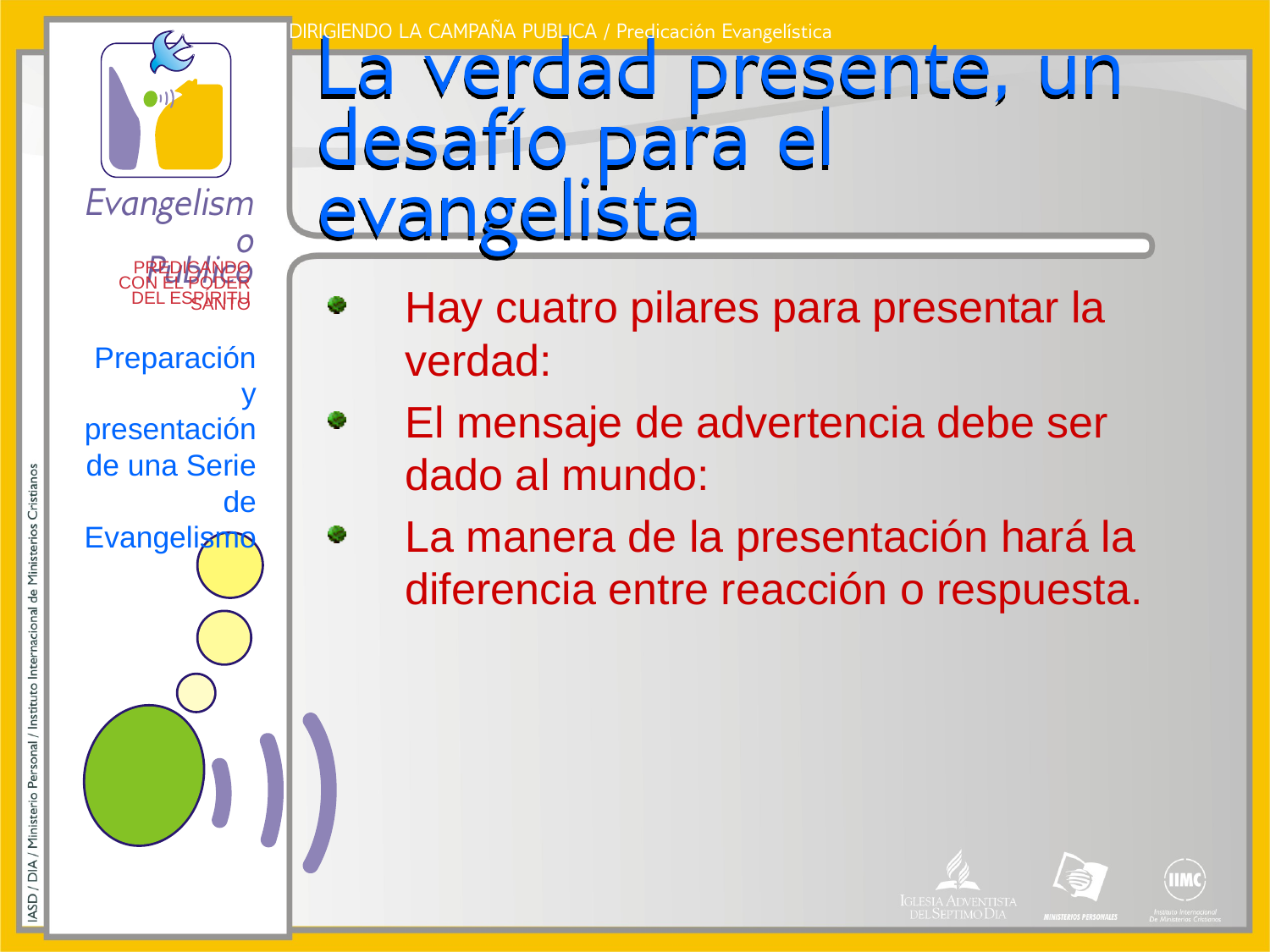

DIRIGIENDO LA CAMPAÑA PUBLICA / Predicación Evangelística
# La verdad presente, un desafío para el evangelista
Hay cuatro pilares para presentar la verdad:
El mensaje de advertencia debe ser dado al mundo:
La manera de la presentación hará la diferencia entre reacción o respuesta.